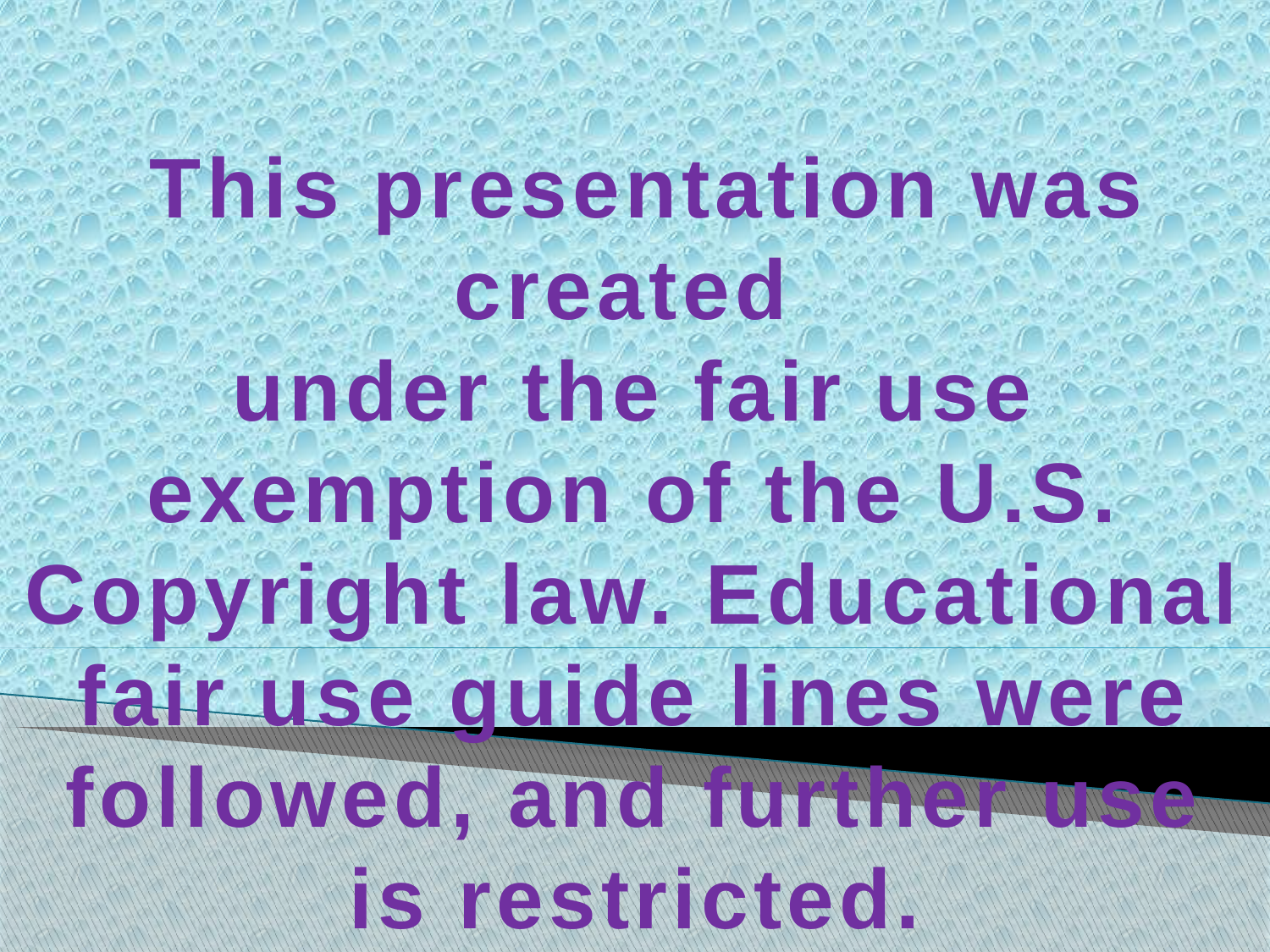

This presentation was created
under the fair use exemption of the U.S. Copyright law. Educational fair use guide lines were followed, and further use is restricted.